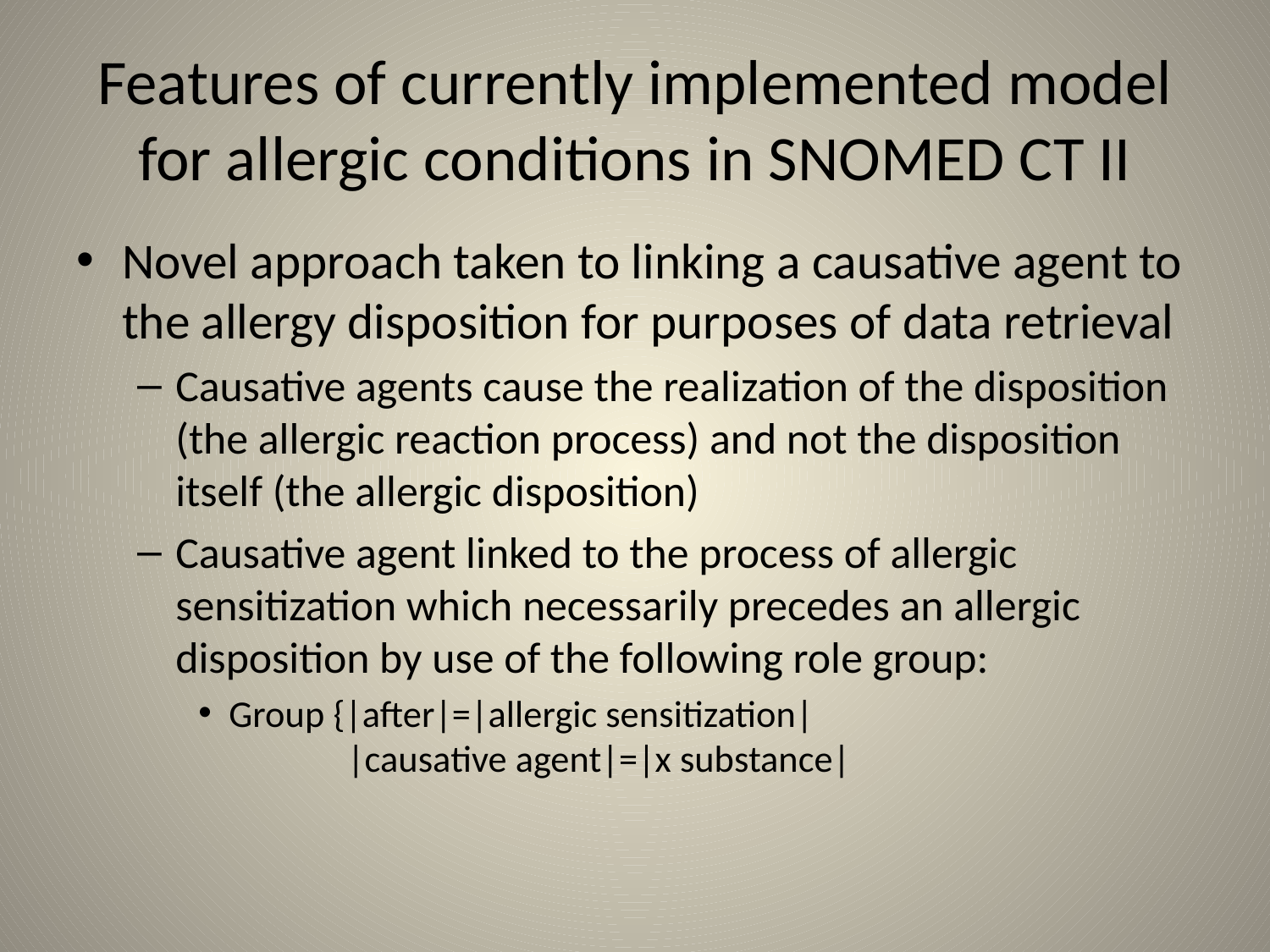

# Features of currently implemented model for allergic conditions in SNOMED CT II
Novel approach taken to linking a causative agent to the allergy disposition for purposes of data retrieval
Causative agents cause the realization of the disposition (the allergic reaction process) and not the disposition itself (the allergic disposition)
Causative agent linked to the process of allergic sensitization which necessarily precedes an allergic disposition by use of the following role group:
Group {|after|=|allergic sensitization|
              |causative agent|=|x substance|